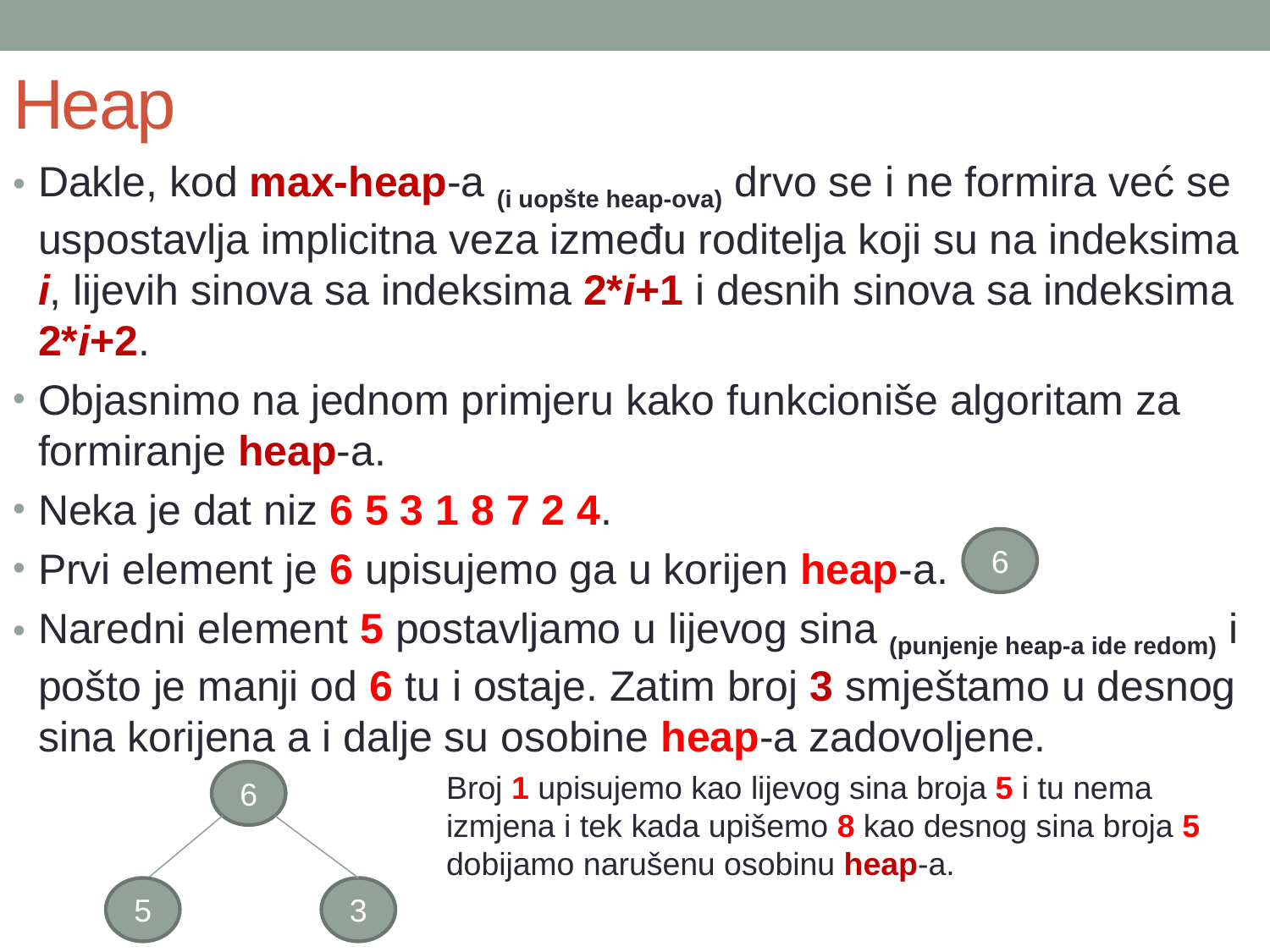

# Heap
Dakle, kod max-heap-a (i uopšte heap-ova) drvo se i ne formira već se uspostavlja implicitna veza između roditelja koji su na indeksima i, lijevih sinova sa indeksima 2*i+1 i desnih sinova sa indeksima 2*i+2.
Objasnimo na jednom primjeru kako funkcioniše algoritam za formiranje heap-a.
Neka je dat niz 6 5 3 1 8 7 2 4.
Prvi element je 6 upisujemo ga u korijen heap-a.
Naredni element 5 postavljamo u lijevog sina (punjenje heap-a ide redom) i pošto je manji od 6 tu i ostaje. Zatim broj 3 smještamo u desnog sina korijena a i dalje su osobine heap-a zadovoljene.
6
6
Broj 1 upisujemo kao lijevog sina broja 5 i tu nema izmjena i tek kada upišemo 8 kao desnog sina broja 5 dobijamo narušenu osobinu heap-a.
5
3